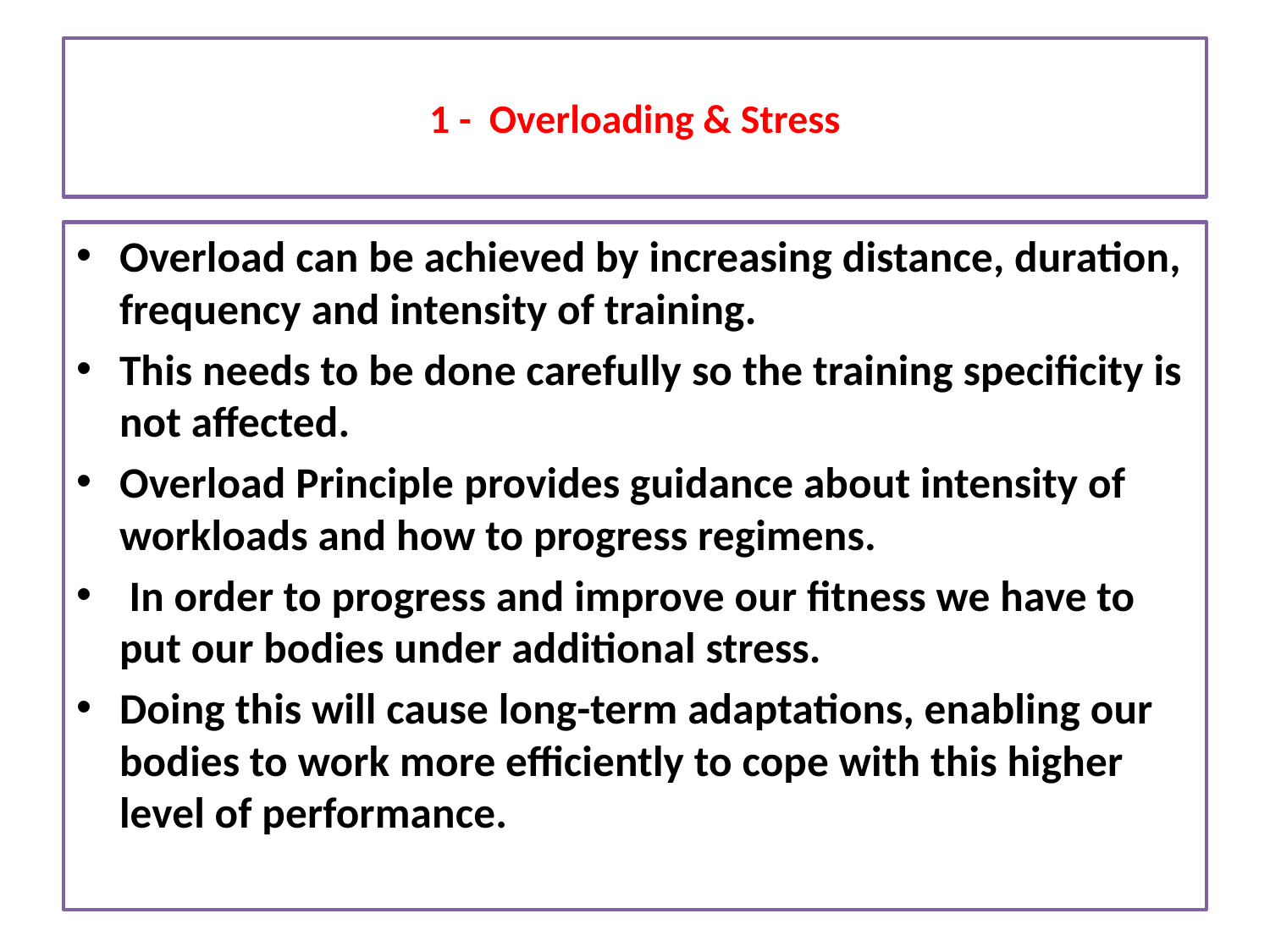

# 1 -  Overloading & Stress
Overload can be achieved by increasing distance, duration, frequency and intensity of training.
This needs to be done carefully so the training specificity is not affected.
Overload Principle provides guidance about intensity of workloads and how to progress regimens.
 In order to progress and improve our fitness we have to put our bodies under additional stress.
Doing this will cause long-term adaptations, enabling our bodies to work more efficiently to cope with this higher level of performance.